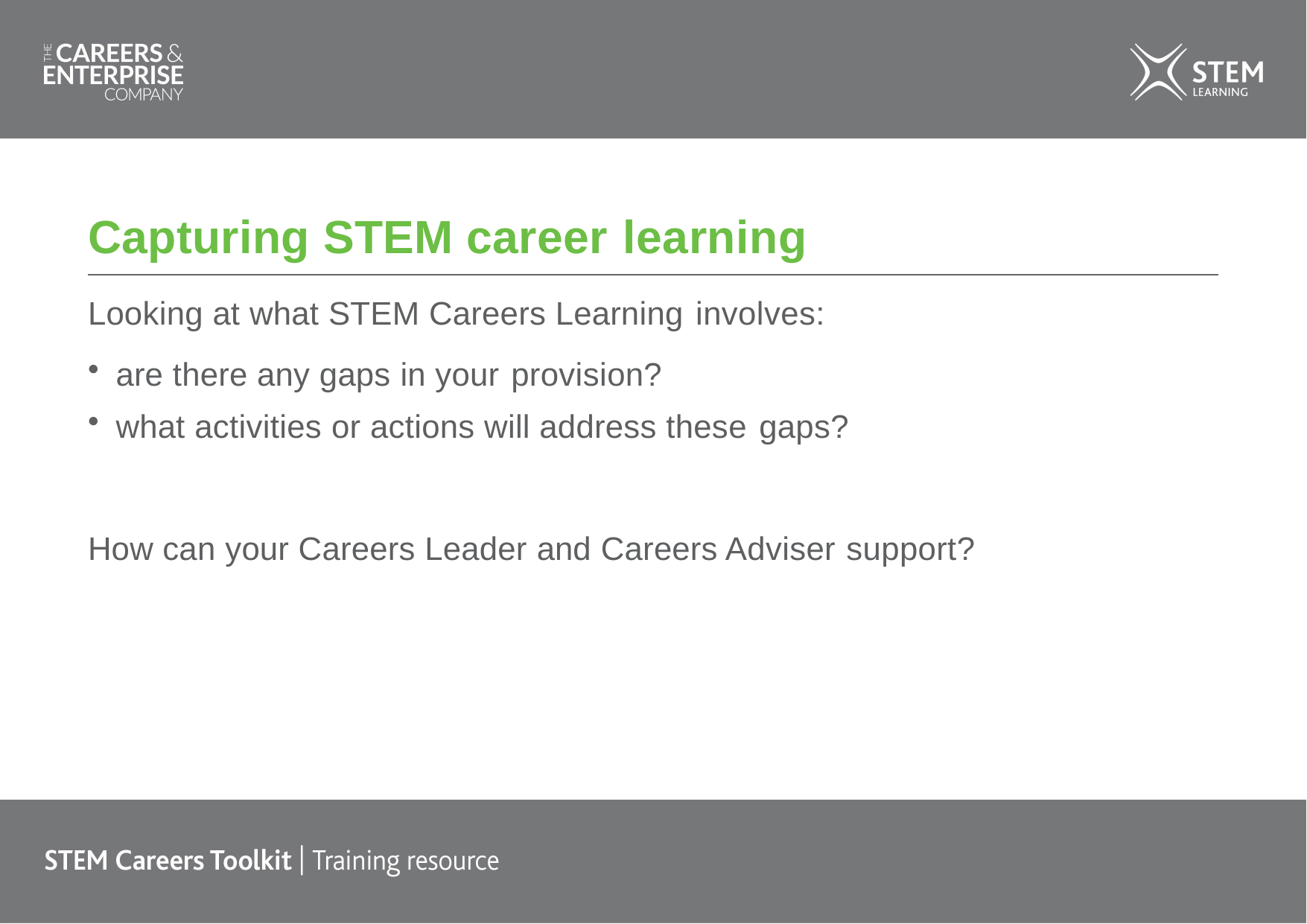

Capturing STEM career learning
Looking at what STEM Careers Learning involves:
are there any gaps in your provision?
what activities or actions will address these gaps?

How can your Careers Leader and Careers Adviser support?